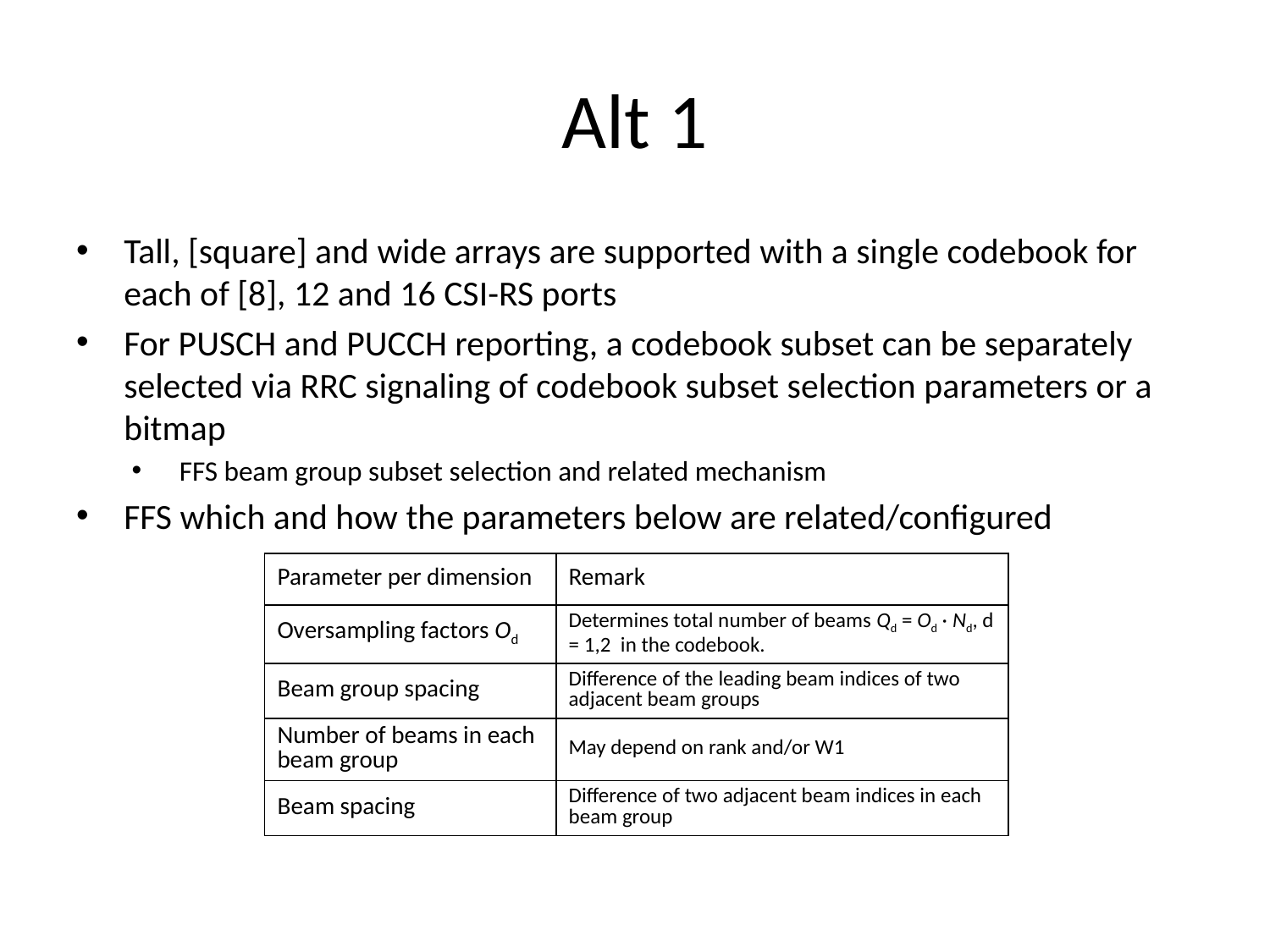

# Alt 1
Tall, [square] and wide arrays are supported with a single codebook for each of [8], 12 and 16 CSI-RS ports
For PUSCH and PUCCH reporting, a codebook subset can be separately selected via RRC signaling of codebook subset selection parameters or a bitmap
FFS beam group subset selection and related mechanism
FFS which and how the parameters below are related/configured

| Parameter per dimension | Remark |
| --- | --- |
| Oversampling factors Od | Determines total number of beams Qd = Od · Nd, d = 1,2 in the codebook. |
| Beam group spacing | Difference of the leading beam indices of two adjacent beam groups |
| Number of beams in each beam group | May depend on rank and/or W1 |
| Beam spacing | Difference of two adjacent beam indices in each beam group |